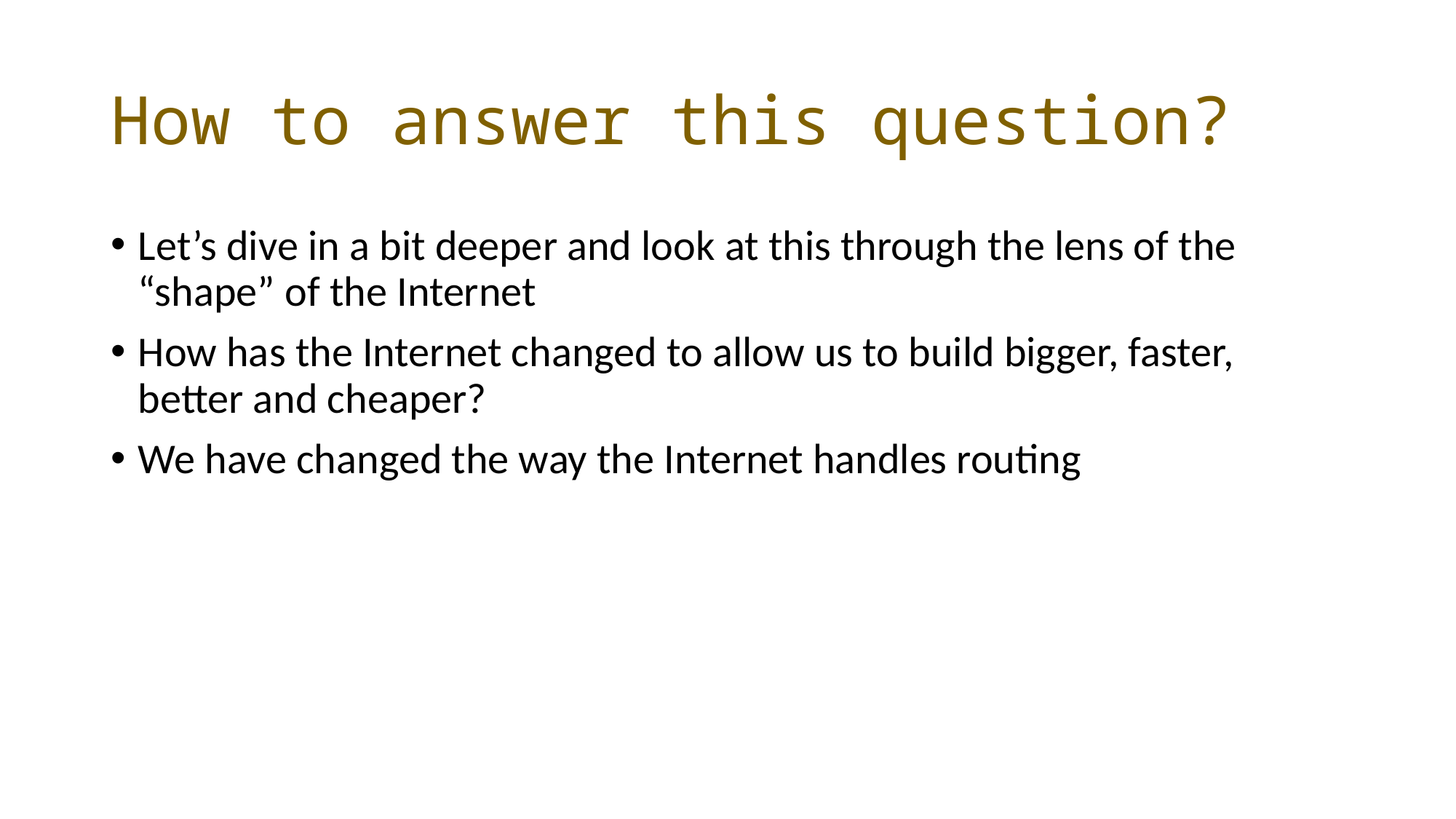

# How to answer this question?
Let’s dive in a bit deeper and look at this through the lens of the “shape” of the Internet
How has the Internet changed to allow us to build bigger, faster, better and cheaper?
We have changed the way the Internet handles routing